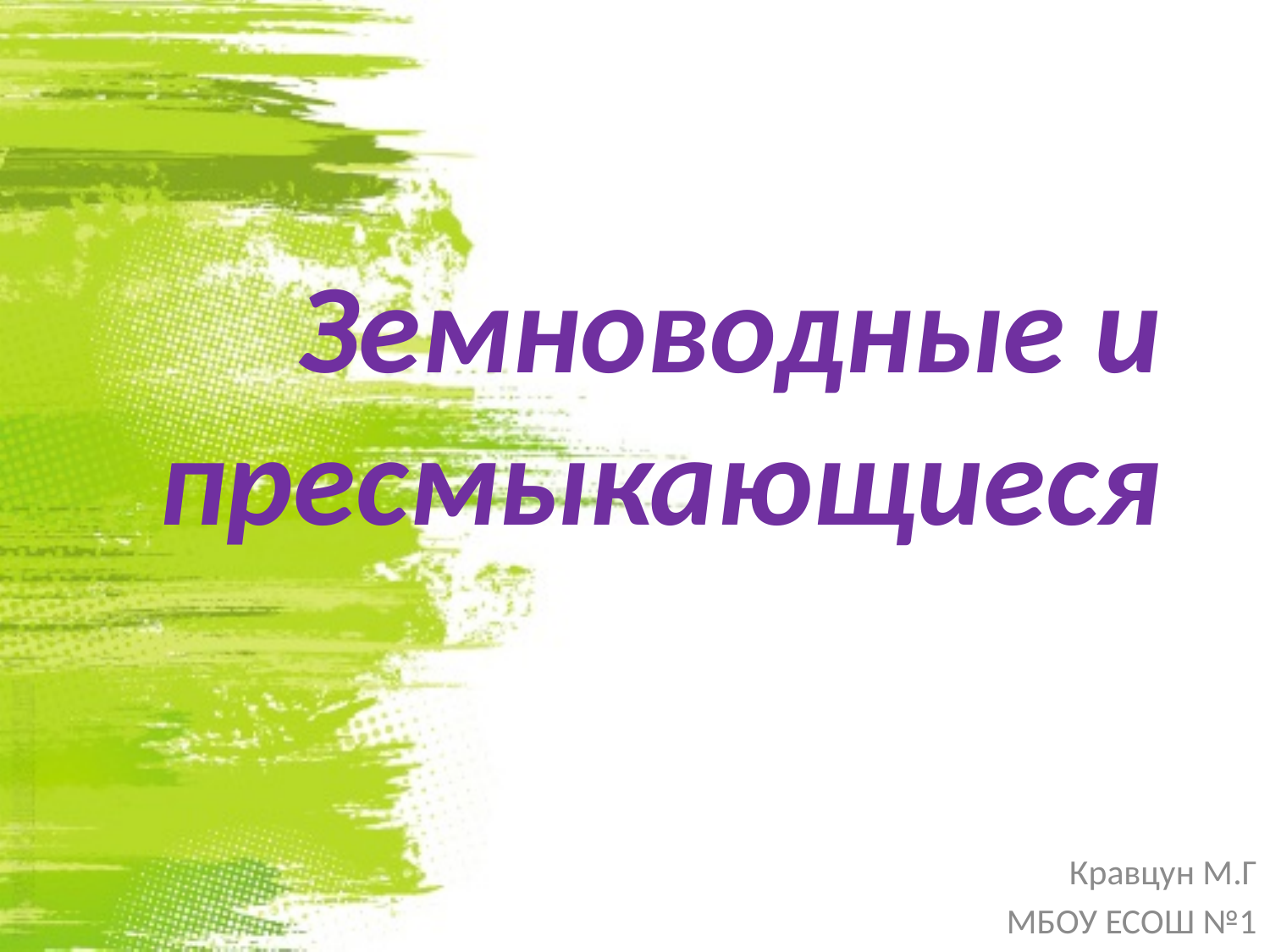

# Земноводные и пресмыкающиеся
Кравцун М.Г
МБОУ ЕСОШ №1